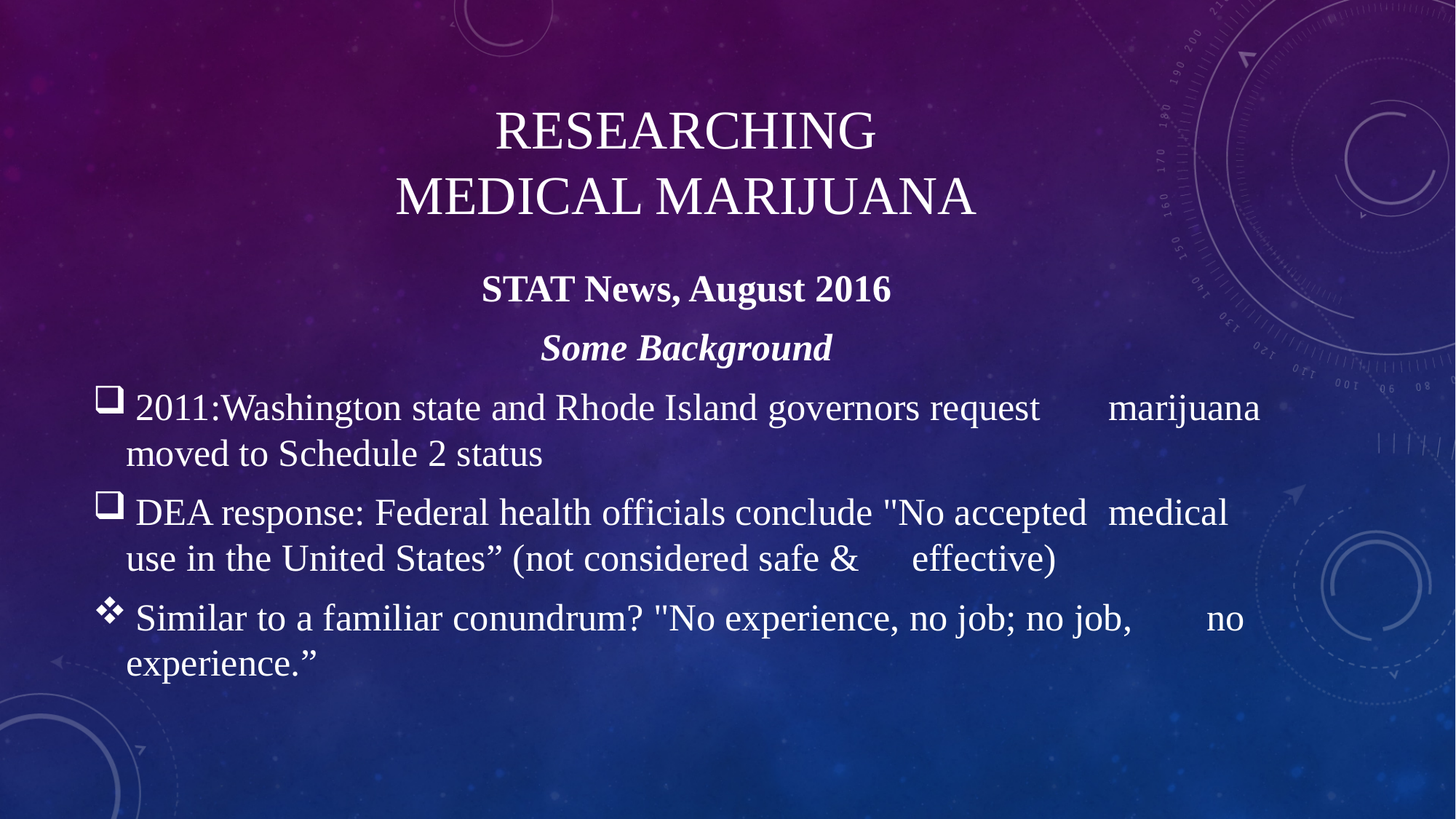

# Researching Medical marijuana
STAT News, August 2016
Some Background
 2011:Washington state and Rhode Island governors request 					marijuana moved to Schedule 2 status
 DEA response: Federal health officials conclude "No accepted 				medical use in the United States” (not considered safe & 					effective)
 Similar to a familiar conundrum? "No experience, no job; no job, 	no 			experience.”